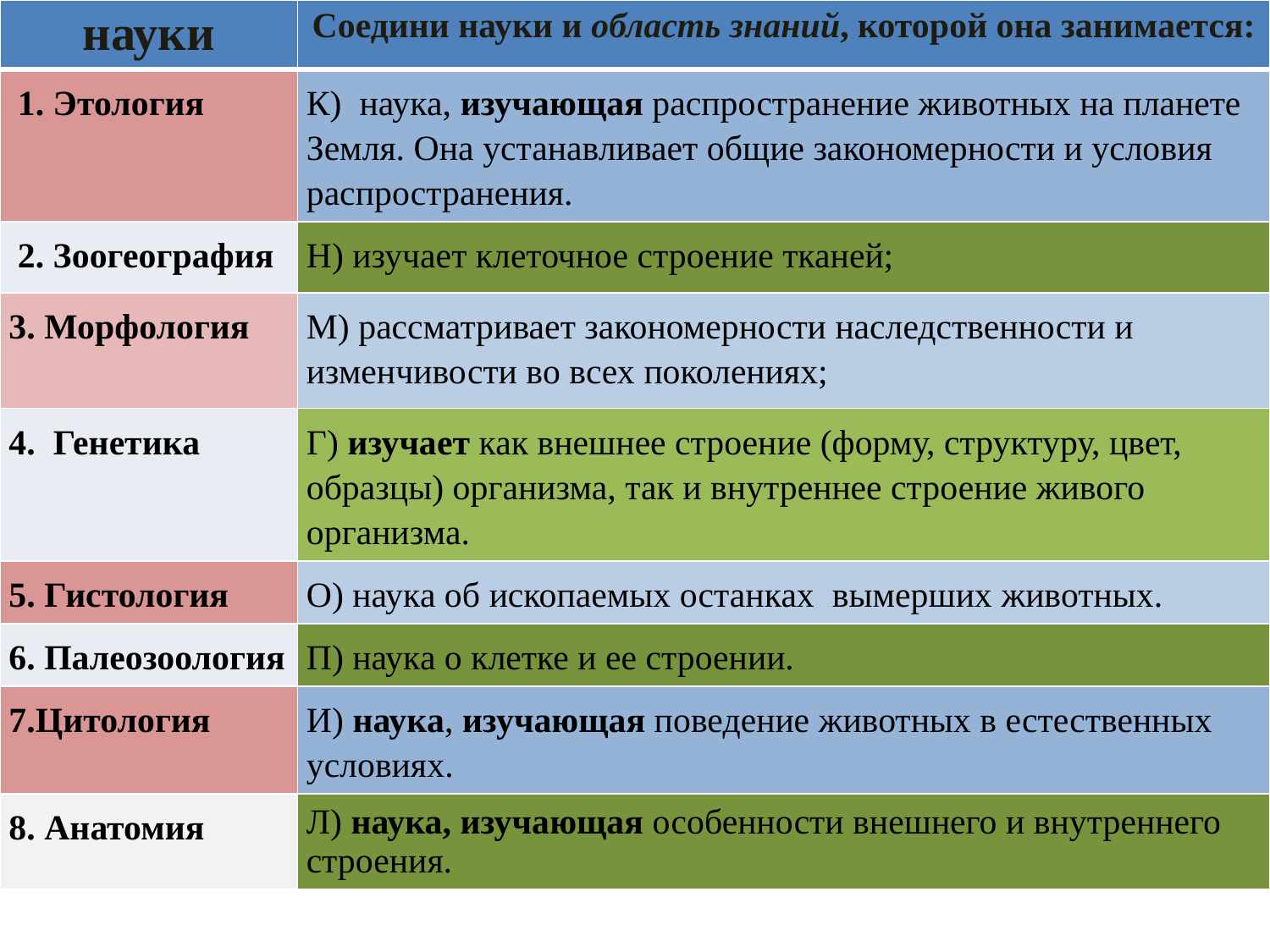

| науки | Соедини науки и область знаний, которой она занимается: |
| --- | --- |
| 1. Этология | К)  наука, изучающая распространение животных на планете Земля. Она устанавливает общие закономерности и условия распространения. |
| 2. Зоогеография | Н) изучает клеточное строение тканей; |
| 3. Морфология | М) рассматривает закономерности наследственности и изменчивости во всех поколениях; |
| 4. Генетика | Г) изучает как внешнее строение (форму, структуру, цвет, образцы) организма, так и внутреннее строение живого организма. |
| 5. Гистология | О) наука об ископаемых останках вымерших животных. |
| 6. Палеозоология | П) наука о клетке и ее строении. |
| 7.Цитология | И) наука, изучающая поведение животных в естественных условиях. |
| 8. Анатомия | Л) наука, изучающая особенности внешнего и внутреннего строения. |